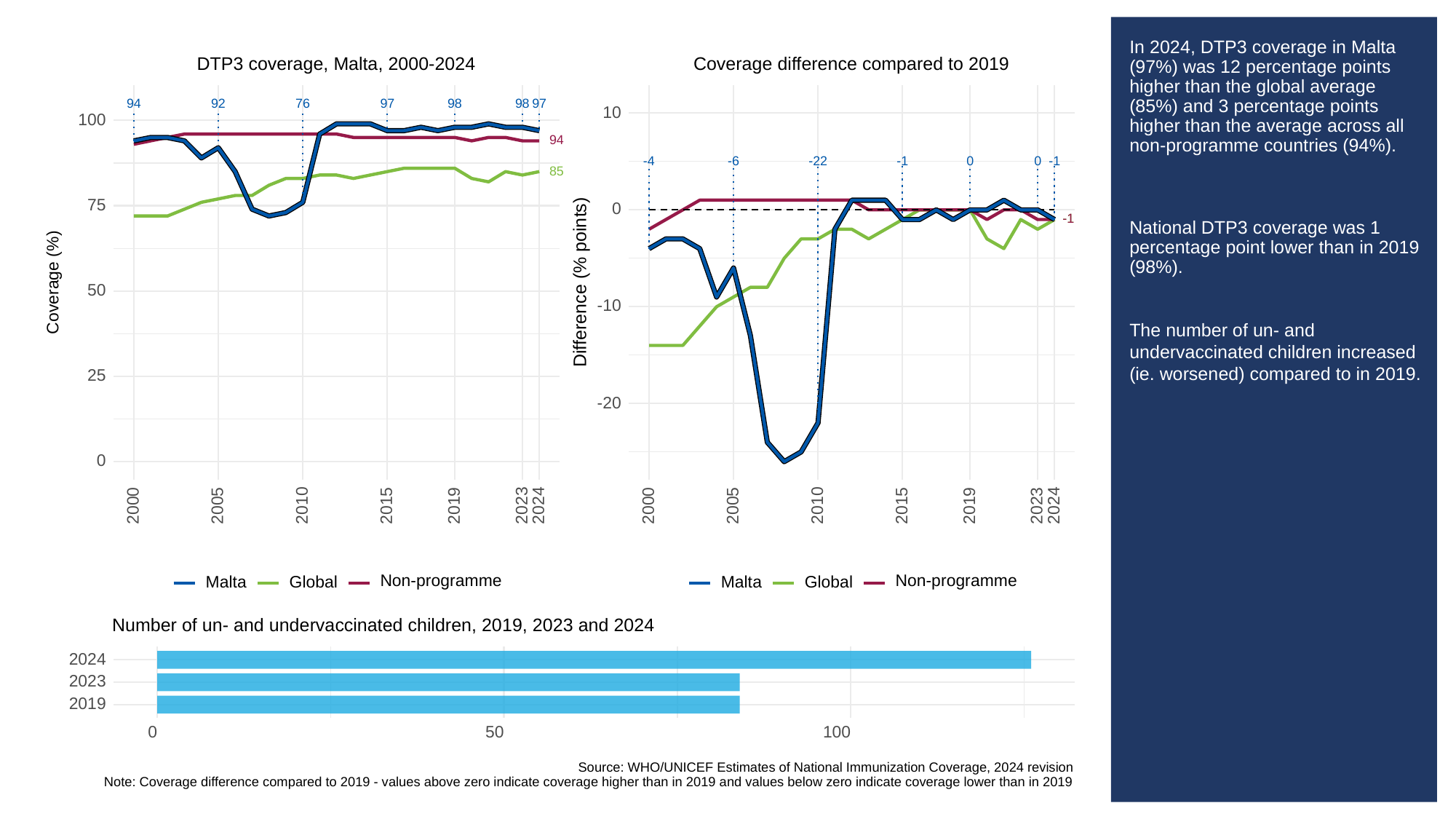

# In 2024, DTP3 coverage in Malta (97%) was 12 percentage points higher than the global average (85%) and 3 percentage points higher than the average across all non-programme countries (94%).

National DTP3 coverage was 1 percentage point lower than in 2019 (98%).

The number of un- and undervaccinated children increased (ie. worsened) compared to in 2019.

Coverage difference compared to 2019
DTP3 coverage, Malta, 2000-2024

94
92
76
97
98
98
97
10

100

94
-6
0
0
-22
-1
-1
-4

85

75

0

-1
-1

Difference (% points)
Coverage (%)
50

-10

25

-20

0

2023
2023
2000
2005
2010
2015
2019
2024
2000
2005
2010
2015
2019
2024
Non-programme
Non-programme
Global
Global
Malta
Malta

Number of un- and undervaccinated children, 2019, 2023 and 2024

2024

2023

2019

0
50
100
Source: WHO/UNICEF Estimates of National Immunization Coverage, 2024 revision
Note: Coverage difference compared to 2019 - values above zero indicate coverage higher than in 2019 and values below zero indicate coverage lower than in 2019